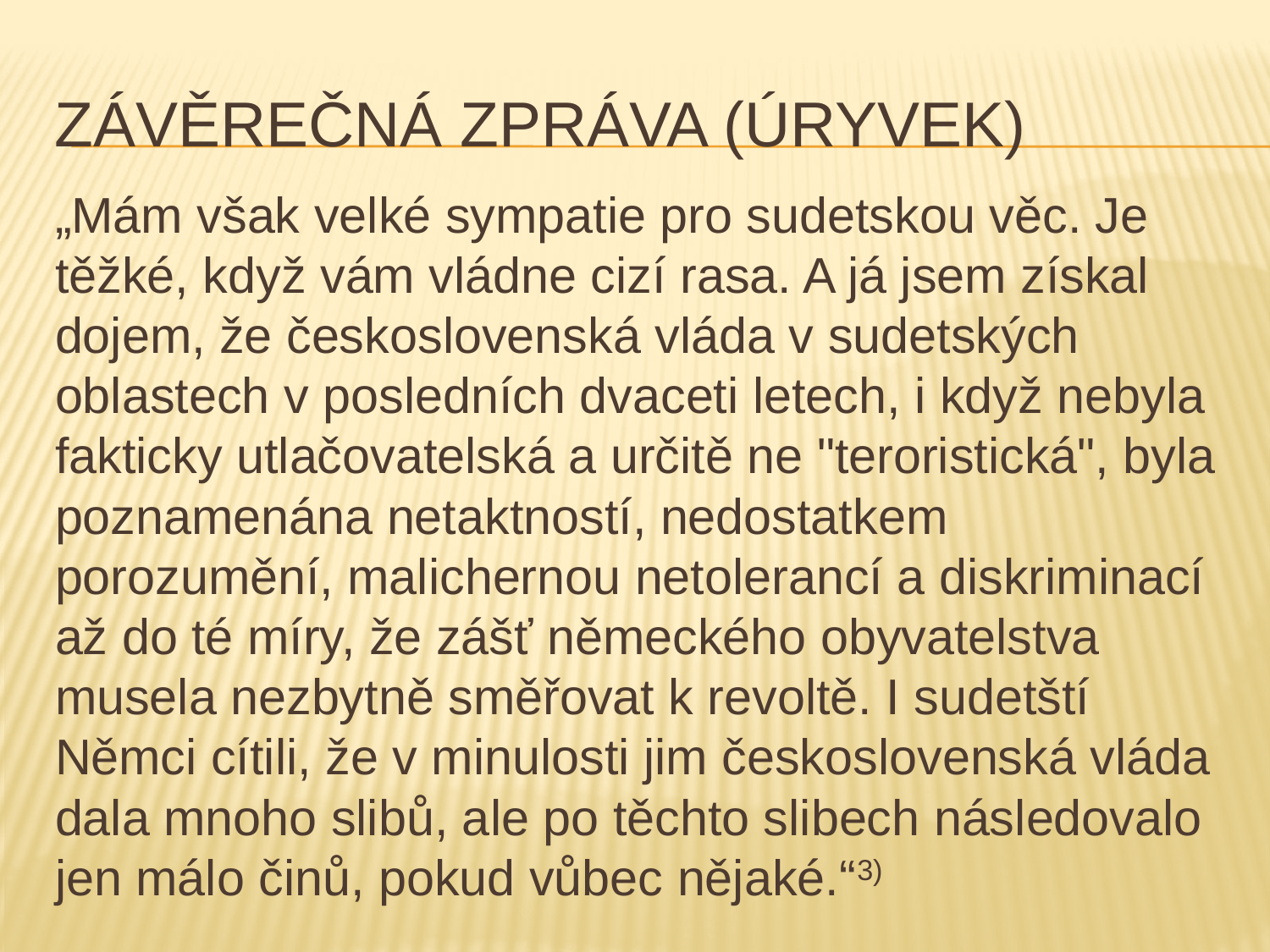

# závěrečná zpráva (úryvek)
„Mám však velké sympatie pro sudetskou věc. Je těžké, když vám vládne cizí rasa. A já jsem získal dojem, že československá vláda v sudetských oblastech v posledních dvaceti letech, i když nebyla fakticky utlačovatelská a určitě ne "teroristická", byla poznamenána netaktností, nedostatkem porozumění, malichernou netolerancí a diskriminací až do té míry, že zášť německého obyvatelstva musela nezbytně směřovat k revoltě. I sudetští Němci cítili, že v minulosti jim československá vláda dala mnoho slibů, ale po těchto slibech následovalo jen málo činů, pokud vůbec nějaké.“3)